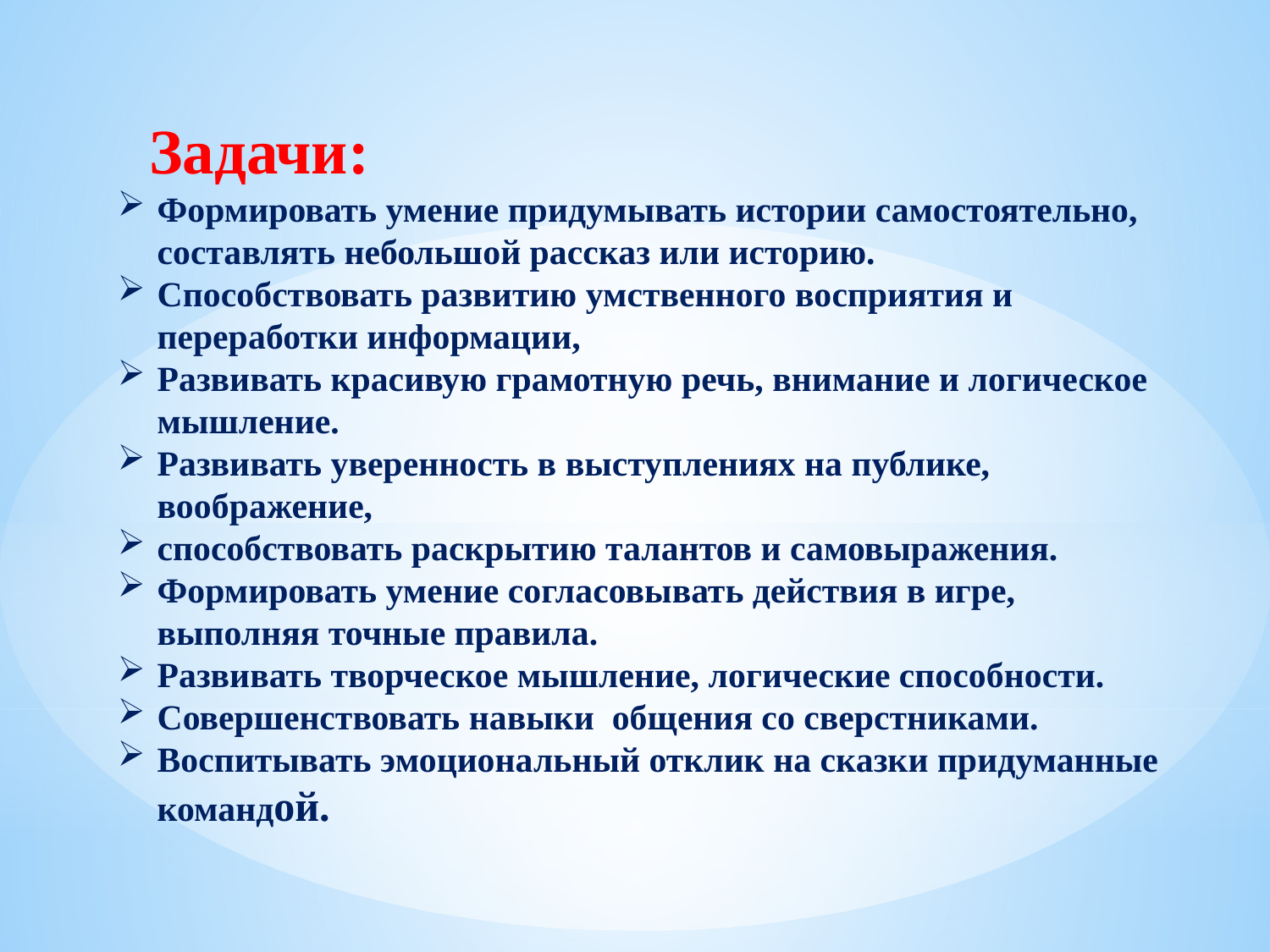

Задачи:
Формировать умение придумывать истории самостоятельно, составлять небольшой рассказ или историю.
Способствовать развитию умственного восприятия и переработки информации,
Развивать красивую грамотную речь, внимание и логическое мышление.
Развивать уверенность в выступлениях на публике, воображение,
способствовать раскрытию талантов и самовыражения.
Формировать умение согласовывать действия в игре, выполняя точные правила.
Развивать творческое мышление, логические способности.
Совершенствовать навыки  общения со сверстниками.
Воспитывать эмоциональный отклик на сказки придуманные командой.